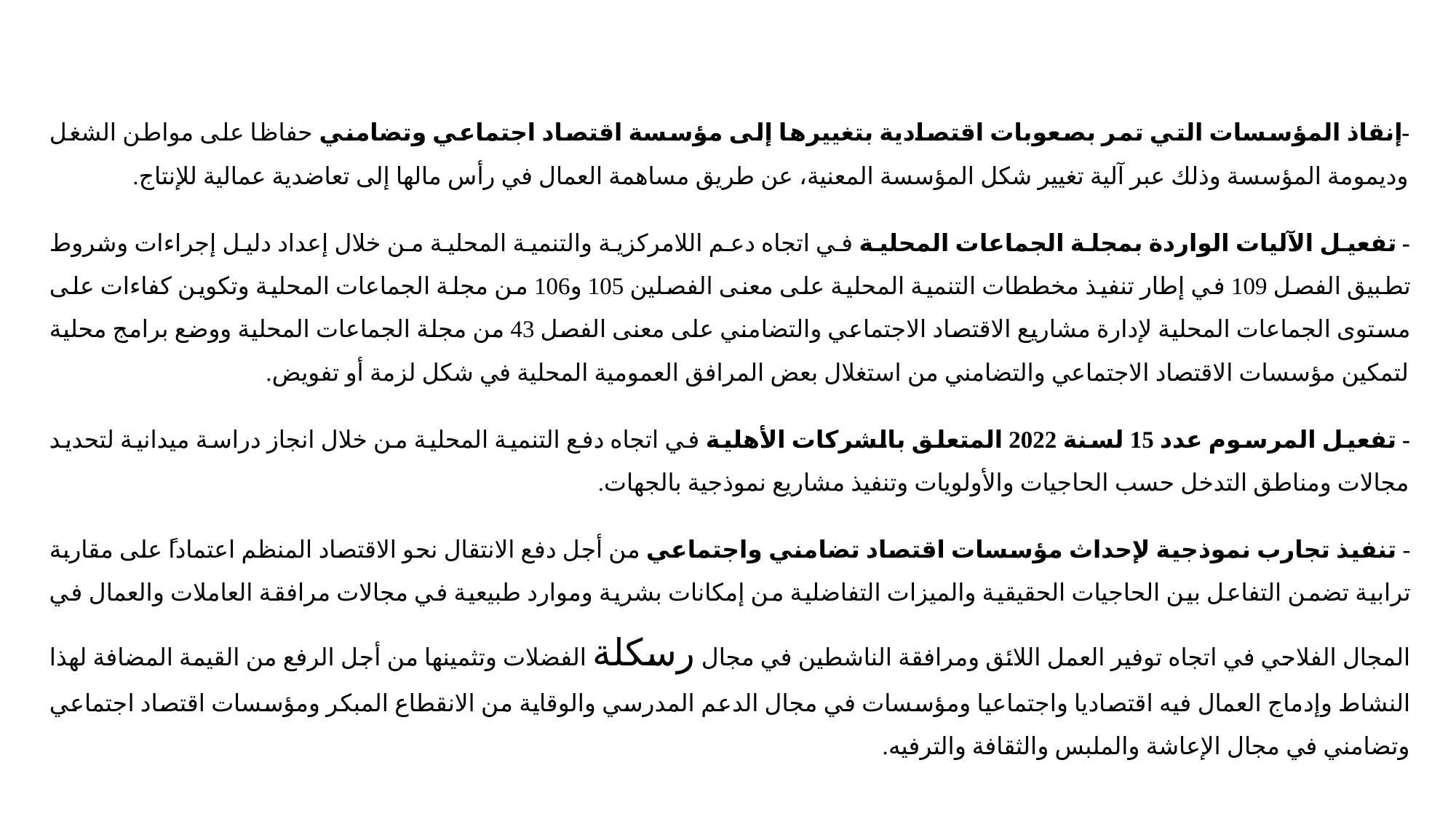

-إنقاذ المؤسسات التي تمر بصعوبات اقتصادية بتغييرها إلى مؤسسة اقتصاد اجتماعي وتضامني حفاظا على مواطن الشغل وديمومة المؤسسة وذلك عبر آلية تغيير شكل المؤسسة المعنية، عن طريق مساهمة العمال في رأس مالها إلى تعاضدية عمالية للإنتاج.
- تفعيل الآليات الواردة بمجلة الجماعات المحلية في اتجاه دعم اللامركزية والتنمية المحلية من خلال إعداد دليل إجراءات وشروط تطبيق الفصل 109 في إطار تنفيذ مخططات التنمية المحلية على معنى الفصلين 105 و106 من مجلة الجماعات المحلية وتكوين كفاءات على مستوى الجماعات المحلية لإدارة مشاريع الاقتصاد الاجتماعي والتضامني على معنى الفصل 43 من مجلة الجماعات المحلية ووضع برامج محلية لتمكين مؤسسات الاقتصاد الاجتماعي والتضامني من استغلال بعض المرافق العمومية المحلية في شكل لزمة أو تفويض.
- تفعيل المرسوم عدد 15 لسنة 2022 المتعلق بالشركات الأهلية في اتجاه دفع التنمية المحلية من خلال انجاز دراسة ميدانية لتحديد مجالات ومناطق التدخل حسب الحاجيات والأولويات وتنفيذ مشاريع نموذجية بالجهات.
- تنفيذ تجارب نموذجية لإحداث مؤسسات اقتصاد تضامني واجتماعي من أجل دفع الانتقال نحو الاقتصاد المنظم اعتماداً على مقاربة ترابية تضمن التفاعل بين الحاجيات الحقيقية والميزات التفاضلية من إمكانات بشرية وموارد طبيعية في مجالات مرافقة العاملات والعمال في المجال الفلاحي في اتجاه توفير العمل اللائق ومرافقة الناشطين في مجال رسكلة الفضلات وتثمينها من أجل الرفع من القيمة المضافة لهذا النشاط وإدماج العمال فيه اقتصاديا واجتماعيا ومؤسسات في مجال الدعم المدرسي والوقاية من الانقطاع المبكر ومؤسسات اقتصاد اجتماعي وتضامني في مجال الإعاشة والملبس والثقافة والترفيه.